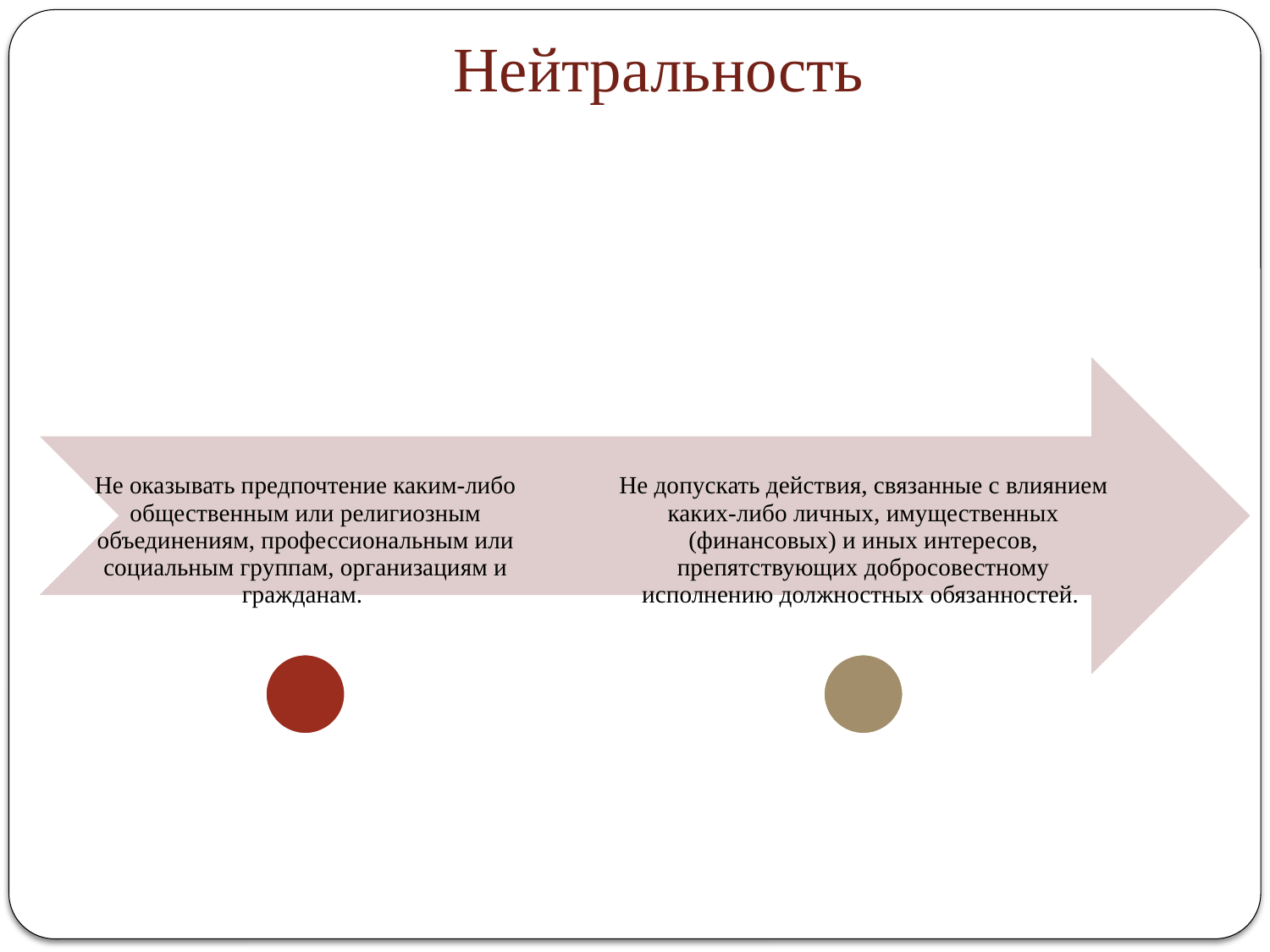

# Нейтральность
Не оказывать предпочтение каким-либо общественным или религиозным объединениям, профессиональным или социальным группам, организациям и гражданам.
Не допускать действия, связанные с влиянием каких-либо личных, имущественных (финансовых) и иных интересов, препятствующих добросовестному исполнению должностных обязанностей.